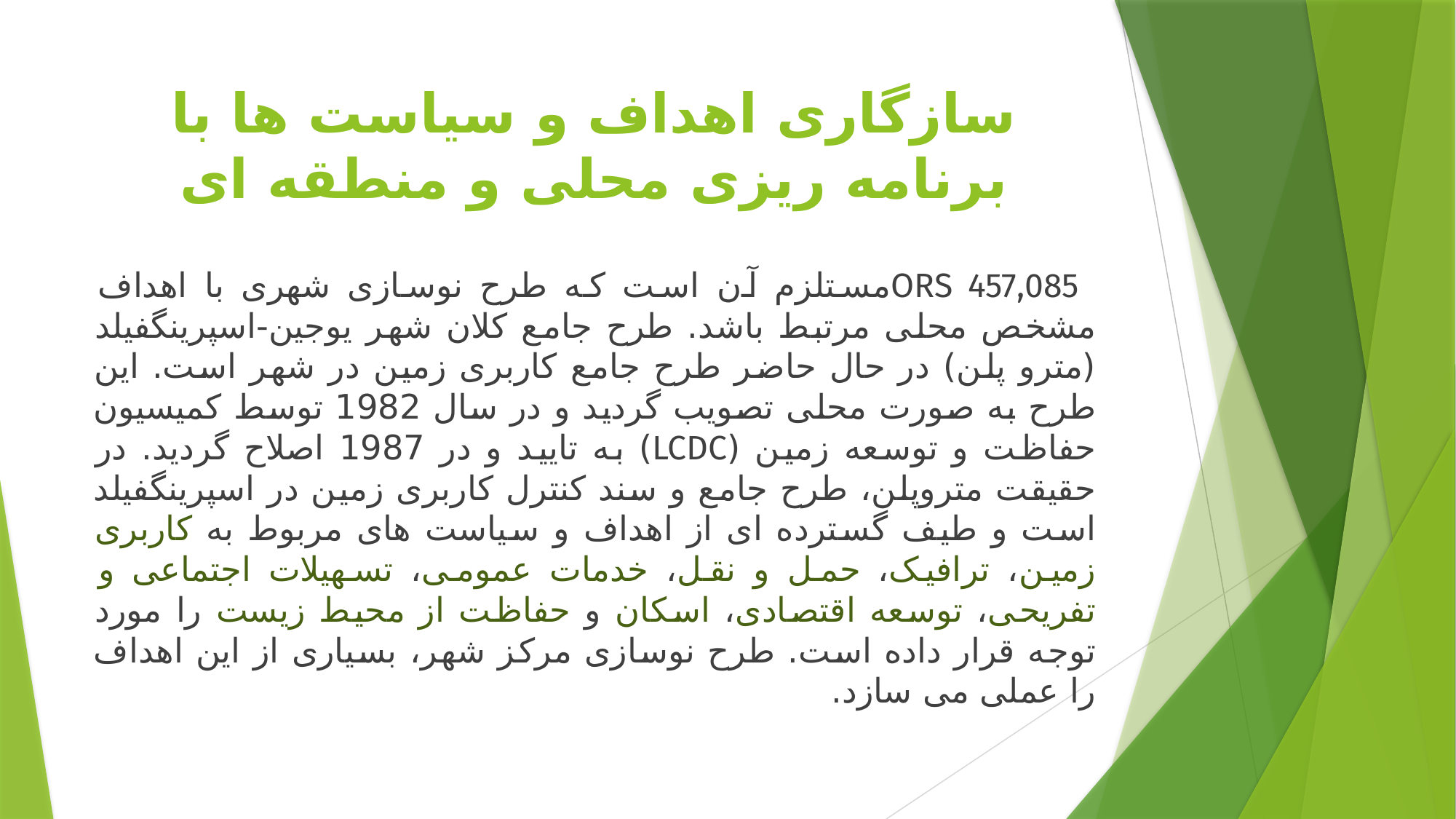

# سازگاری اهداف و سیاست ها با برنامه ریزی محلی و منطقه ای
 ORS 457,085مستلزم آن است که طرح نوسازی شهری با اهداف مشخص محلی مرتبط باشد. طرح جامع کلان شهر یوجین-اسپرینگفیلد (مترو پلن) در حال حاضر طرح جامع کاربری زمین در شهر است. این طرح به صورت محلی تصویب گردید و در سال 1982 توسط کمیسیون حفاظت و توسعه زمین (LCDC) به تایید و در 1987 اصلاح گردید. در حقیقت متروپلن، طرح جامع و سند کنترل کاربری زمین در اسپرینگفیلد است و طیف گسترده ای از اهداف و سیاست های مربوط به کاربری زمین، ترافیک، حمل و نقل، خدمات عمومی، تسهیلات اجتماعی و تفریحی، توسعه اقتصادی، اسکان و حفاظت از محیط زیست را مورد توجه قرار داده است. طرح نوسازی مرکز شهر، بسیاری از این اهداف را عملی می سازد.